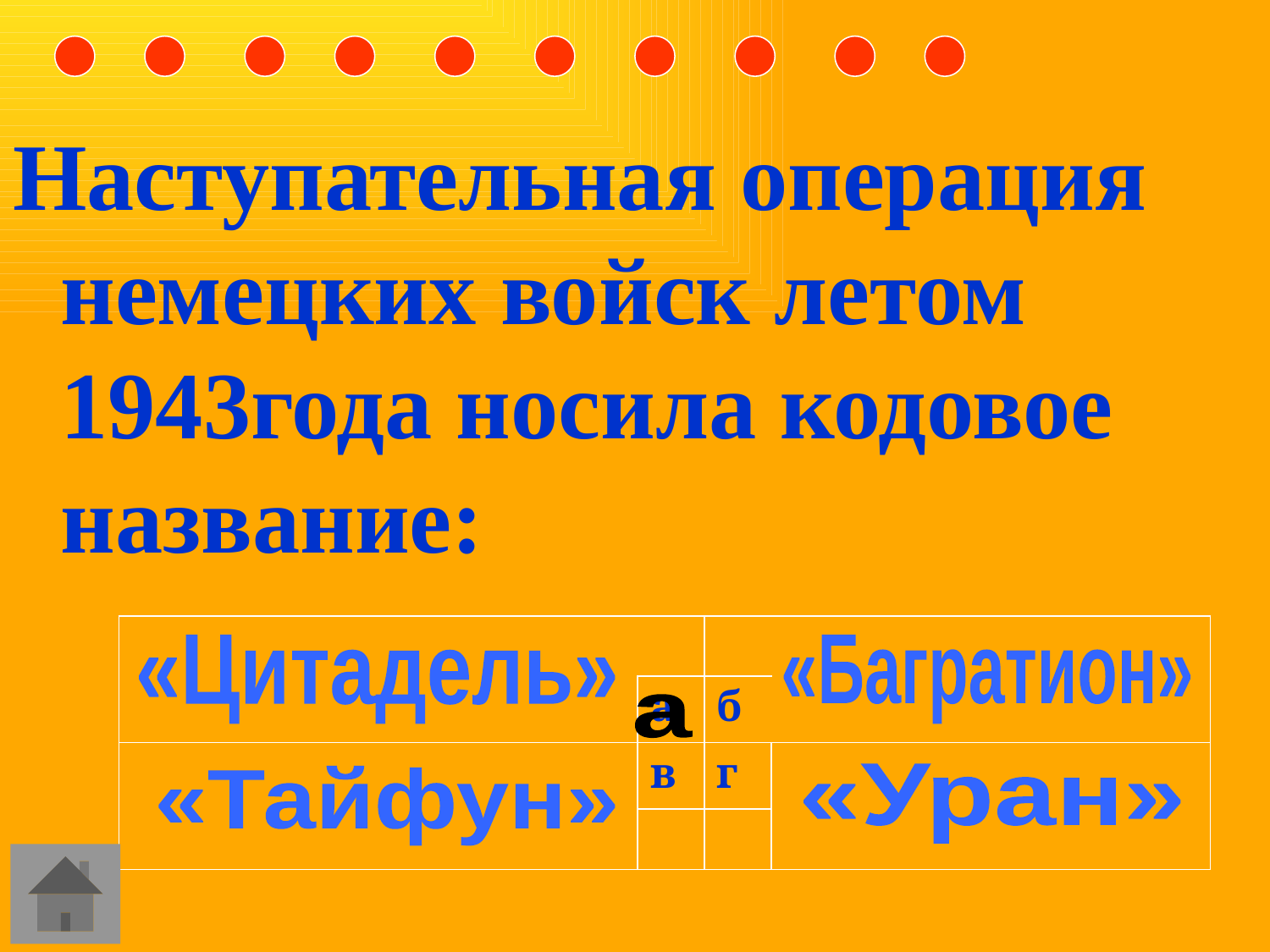

Наступательная операция немецких войск летом 1943года носила кодовое название:

|  |  |  |  |
| --- | --- | --- | --- |
|  | а | б |  |
|  | в | г |  |
|  |  |  |  |
«Цитадель»
«Багратион»
а
«Уран»
«Тайфун»